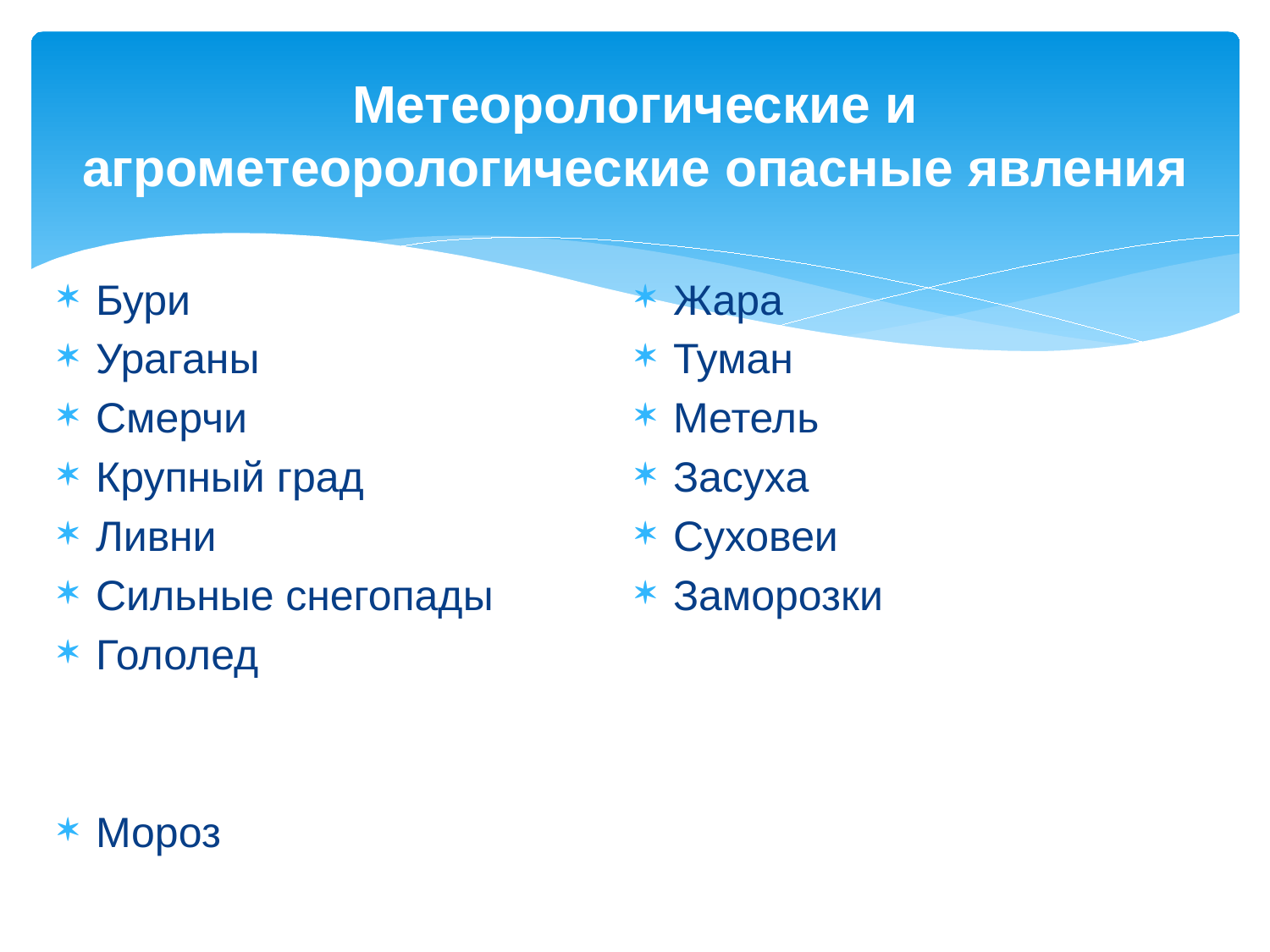

# Метеорологические и агрометеорологические опасные явления
Бури
Ураганы
Смерчи
Крупный град
Ливни
Сильные снегопады
Гололед

Мороз
Жара
Туман
Метель
Засуха
Суховеи
Заморозки